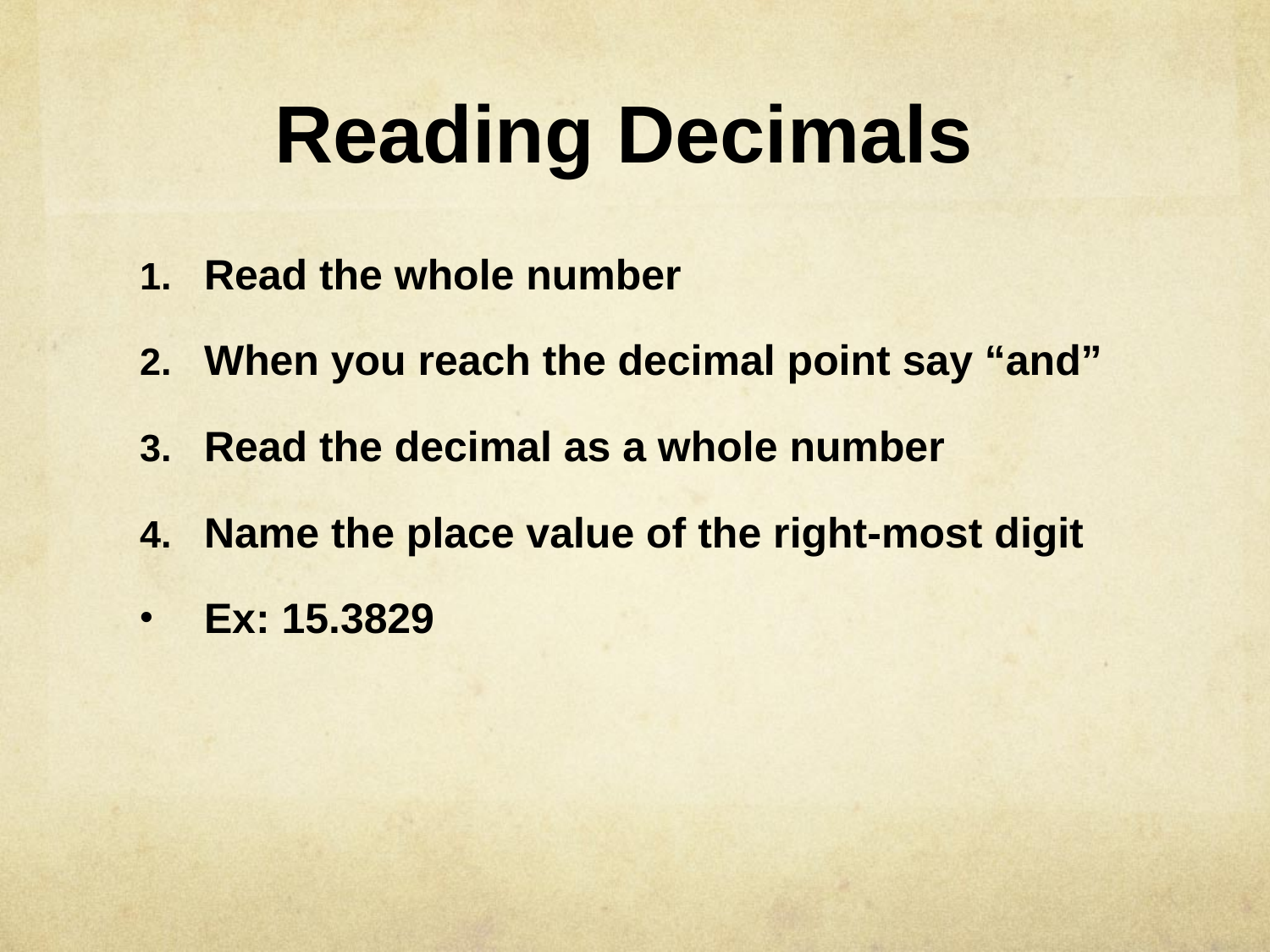

# Reading Decimals
Read the whole number
When you reach the decimal point say “and”
Read the decimal as a whole number
Name the place value of the right-most digit
Ex: 15.3829